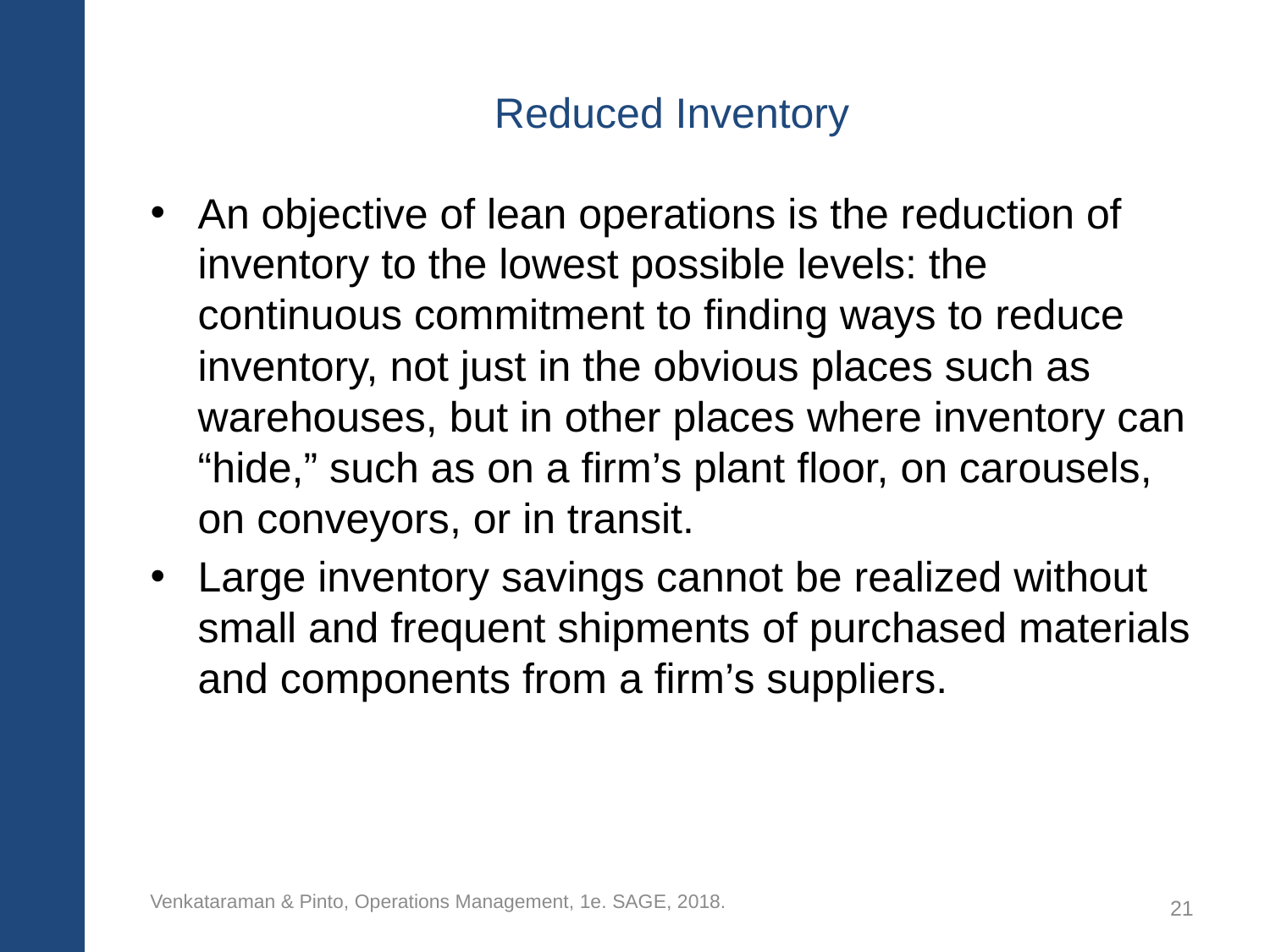

# Reduced Inventory
An objective of lean operations is the reduction of inventory to the lowest possible levels: the continuous commitment to finding ways to reduce inventory, not just in the obvious places such as warehouses, but in other places where inventory can “hide,” such as on a firm’s plant floor, on carousels, on conveyors, or in transit.
Large inventory savings cannot be realized without small and frequent shipments of purchased materials and components from a firm’s suppliers.
Venkataraman & Pinto, Operations Management, 1e. SAGE, 2018.
21